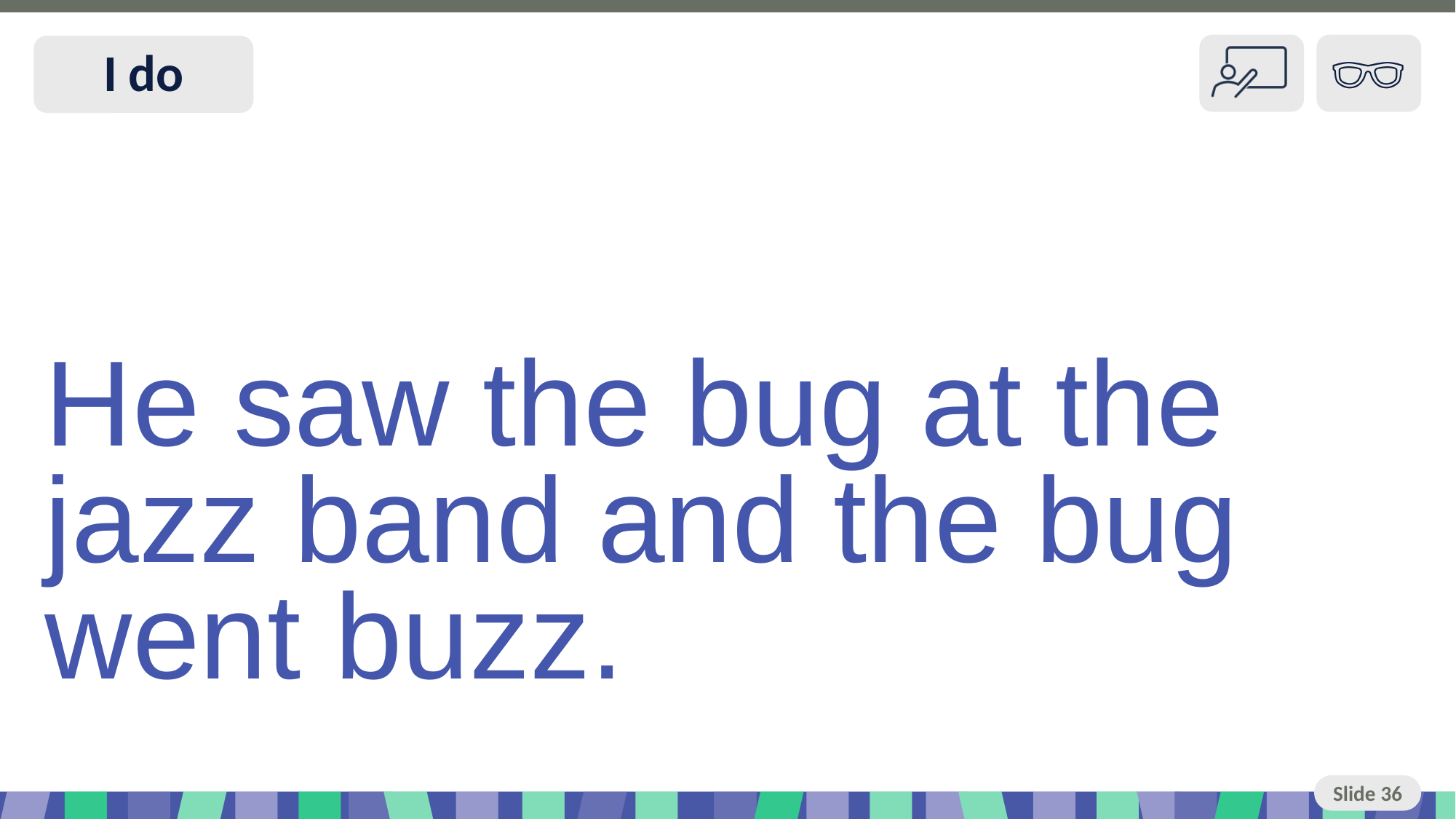

# Slide 36 I do
He saw the bug at the jazz band and the bug went buzz.